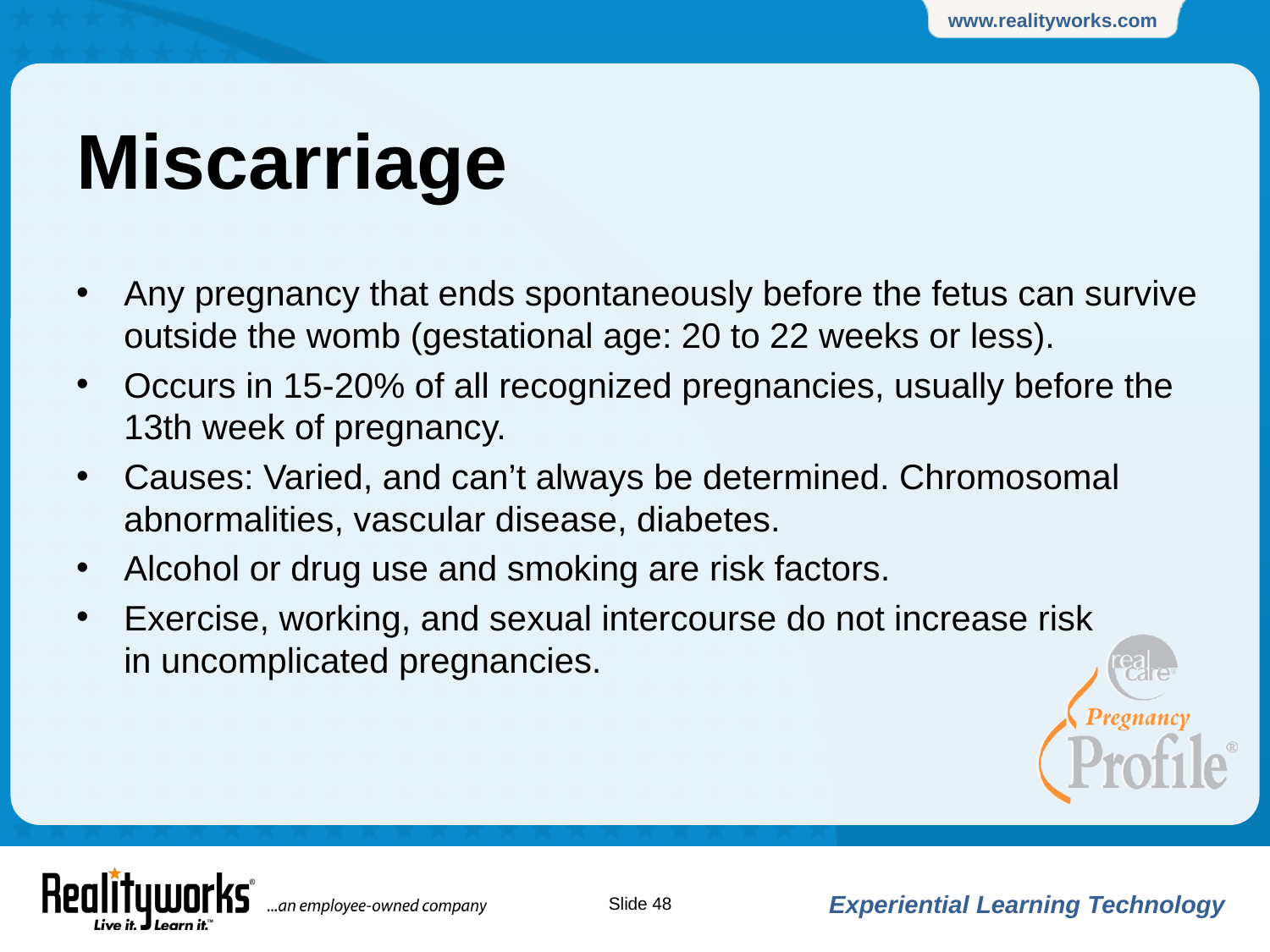

# Miscarriage
Any pregnancy that ends spontaneously before the fetus can survive outside the womb (gestational age: 20 to 22 weeks or less).
Occurs in 15-20% of all recognized pregnancies, usually before the 13th week of pregnancy.
Causes: Varied, and can’t always be determined. Chromosomal abnormalities, vascular disease, diabetes.
Alcohol or drug use and smoking are risk factors.
Exercise, working, and sexual intercourse do not increase risk
in uncomplicated pregnancies.
Slide 48
Experiential Learning Technology